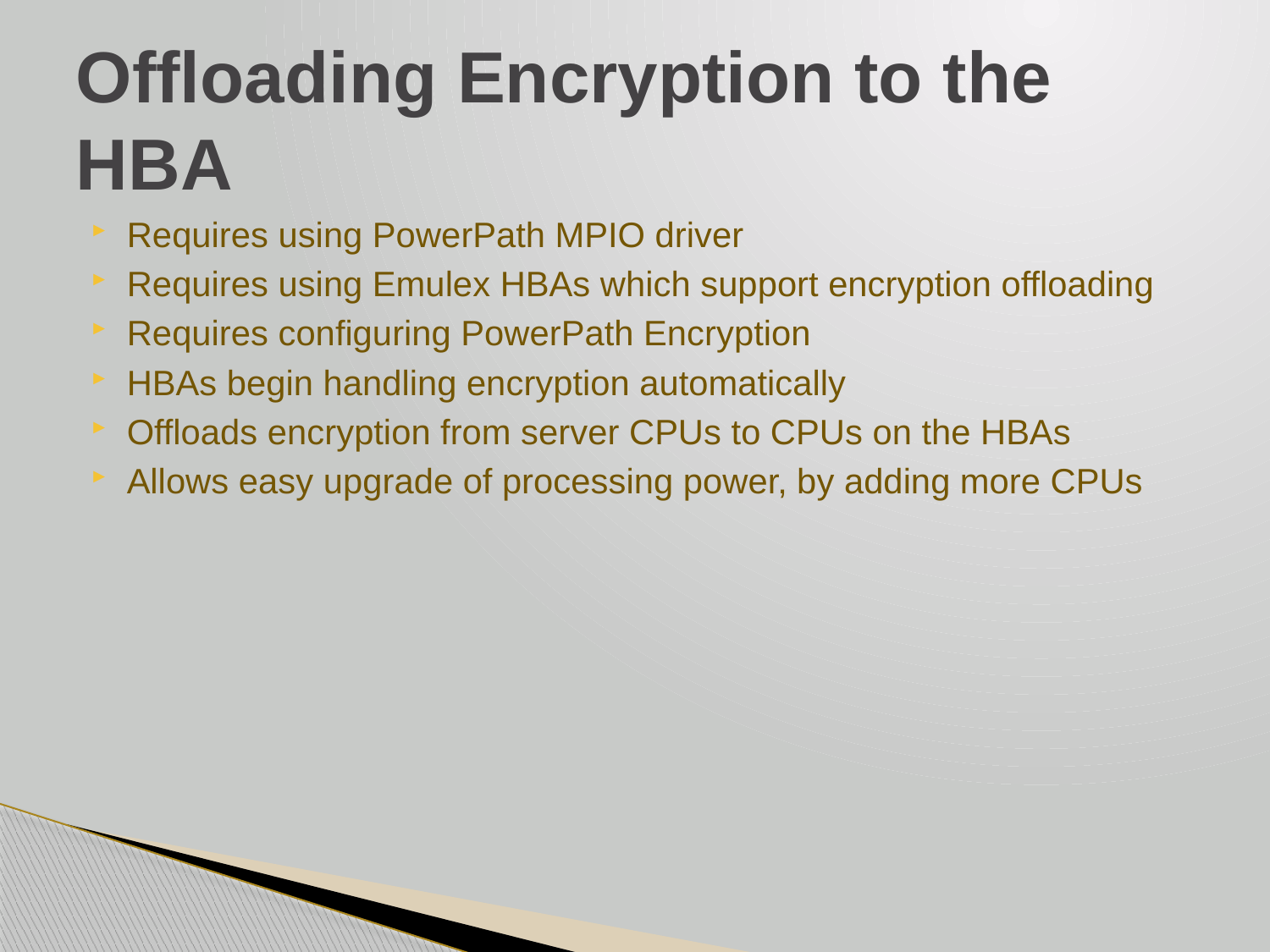

# Offloading Encryption to the HBA
Requires using PowerPath MPIO driver
Requires using Emulex HBAs which support encryption offloading
Requires configuring PowerPath Encryption
HBAs begin handling encryption automatically
Offloads encryption from server CPUs to CPUs on the HBAs
Allows easy upgrade of processing power, by adding more CPUs